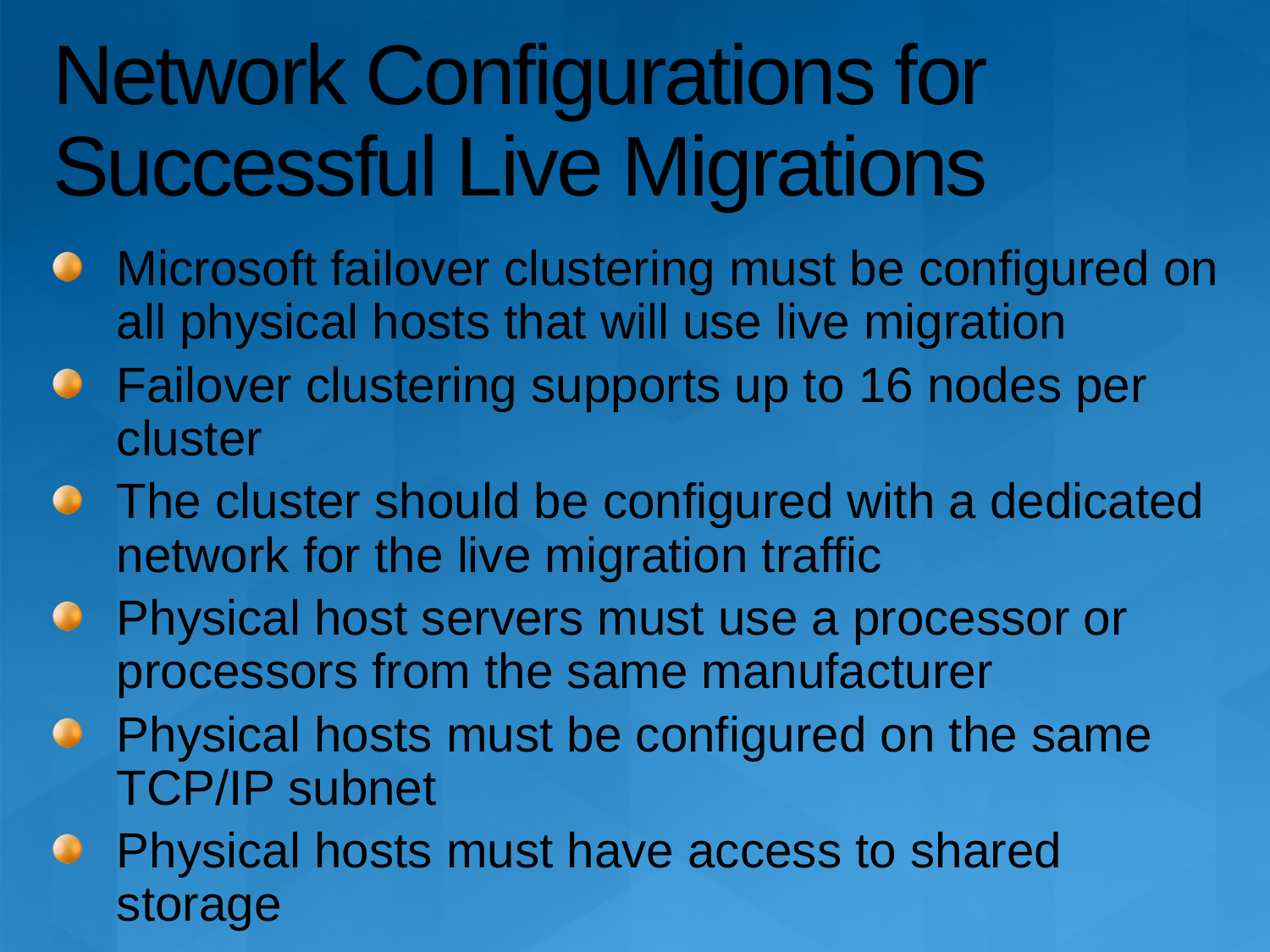

# Network Configurations for Successful Live Migrations
Microsoft failover clustering must be configured on all physical hosts that will use live migration
Failover clustering supports up to 16 nodes per cluster
The cluster should be configured with a dedicated network for the live migration traffic
Physical host servers must use a processor or processors from the same manufacturer
Physical hosts must be configured on the same TCP/IP subnet
Physical hosts must have access to shared storage